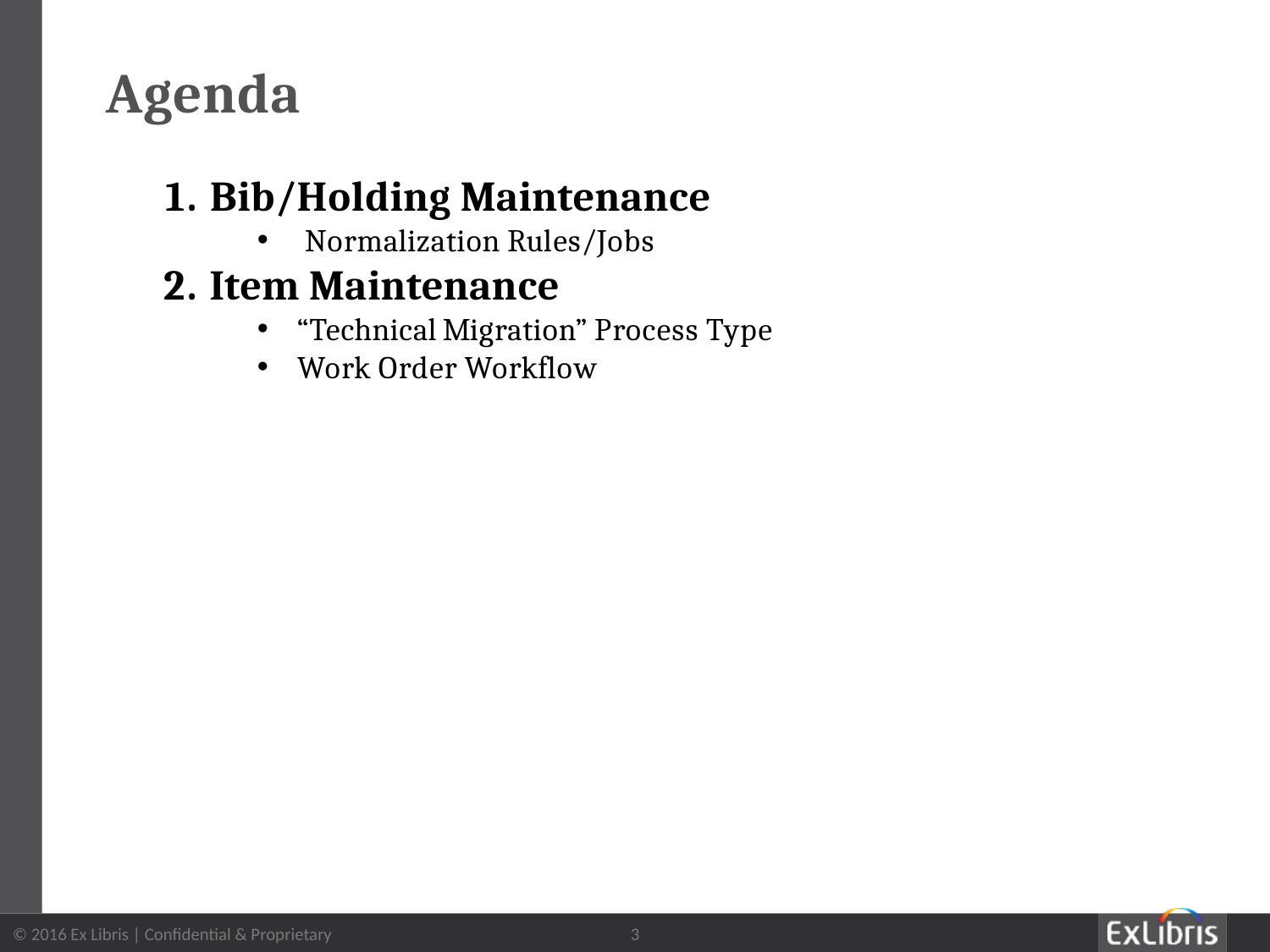

# Agenda
Bib/Holding Maintenance
Normalization Rules/Jobs
Item Maintenance
“Technical Migration” Process Type
Work Order Workflow
3